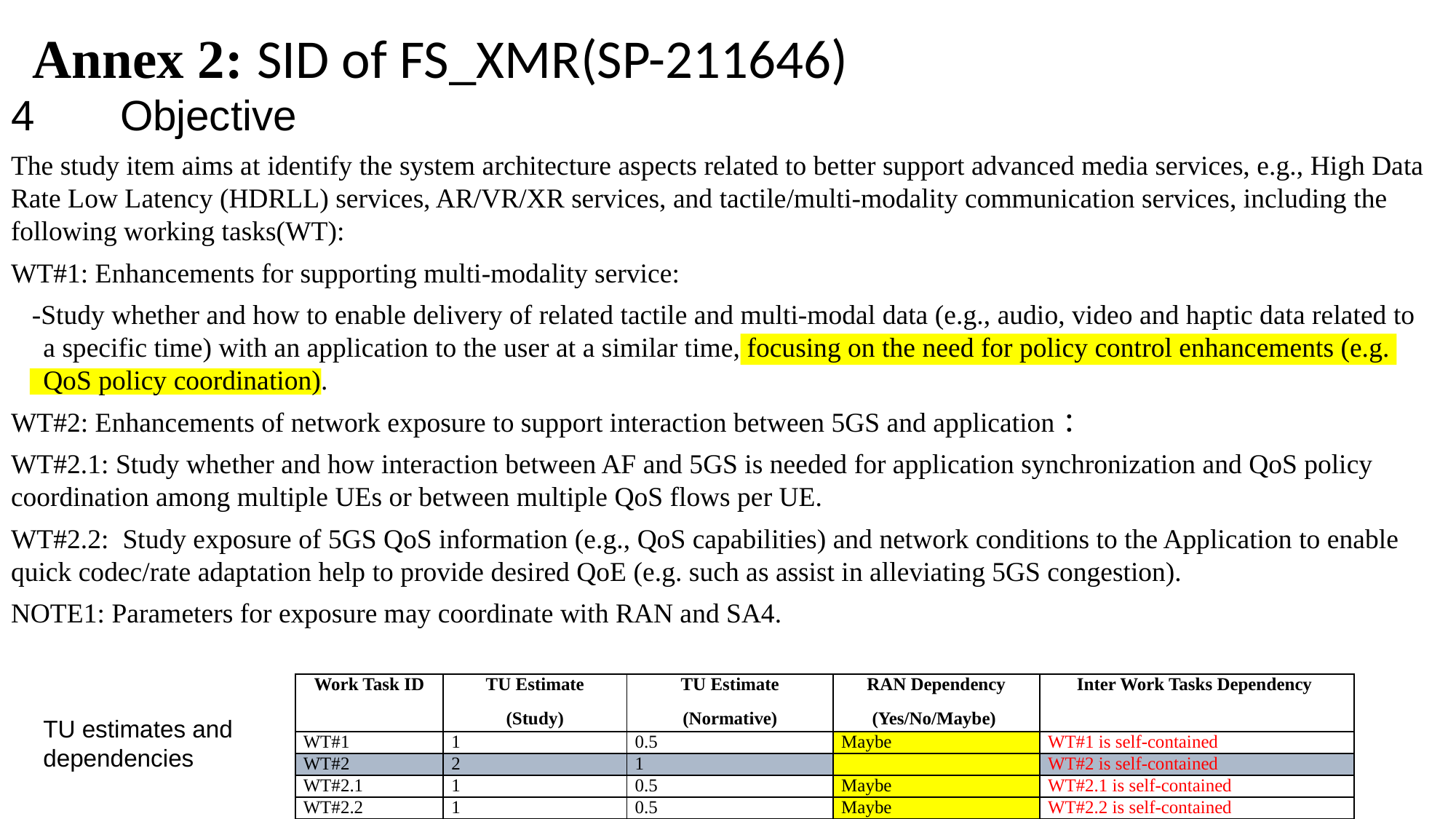

Annex 2: SID of FS_XMR(SP-211646)
4	Objective
The study item aims at identify the system architecture aspects related to better support advanced media services, e.g., High Data Rate Low Latency (HDRLL) services, AR/VR/XR services, and tactile/multi-modality communication services, including the following working tasks(WT):
WT#1: Enhancements for supporting multi-modality service:
-Study whether and how to enable delivery of related tactile and multi-modal data (e.g., audio, video and haptic data related to a specific time) with an application to the user at a similar time, focusing on the need for policy control enhancements (e.g. QoS policy coordination).
WT#2: Enhancements of network exposure to support interaction between 5GS and application：
WT#2.1: Study whether and how interaction between AF and 5GS is needed for application synchronization and QoS policy coordination among multiple UEs or between multiple QoS flows per UE.
WT#2.2:  Study exposure of 5GS QoS information (e.g., QoS capabilities) and network conditions to the Application to enable quick codec/rate adaptation help to provide desired QoE (e.g. such as assist in alleviating 5GS congestion).
NOTE1: Parameters for exposure may coordinate with RAN and SA4.

| Work Task ID | TU Estimate (Study) | TU Estimate (Normative) | RAN Dependency (Yes/No/Maybe) | Inter Work Tasks Dependency |
| --- | --- | --- | --- | --- |
| WT#1 | 1 | 0.5 | Maybe | WT#1 is self-contained |
| WT#2 | 2 | 1 |  | WT#2 is self-contained |
| WT#2.1 | 1 | 0.5 | Maybe | WT#2.1 is self-contained |
| WT#2.2 | 1 | 0.5 | Maybe | WT#2.2 is self-contained |
TU estimates and dependencies